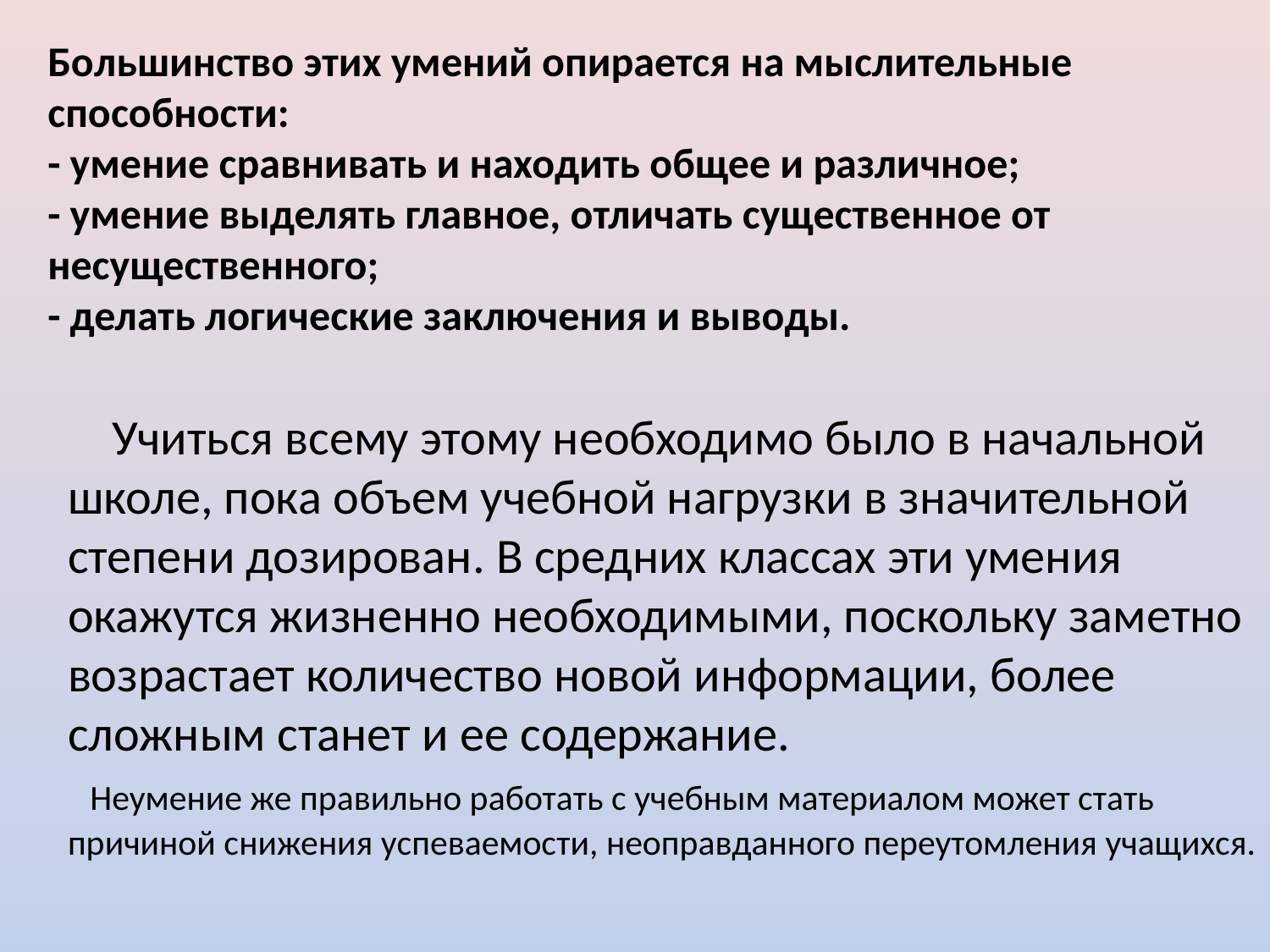

Большинство этих умений опирается на мыслительные способности:
- умение сравнивать и находить общее и различное;
- умение выделять главное, отличать существенное от несущественного;
- делать логические заключения и выводы.
    Учиться всему этому необходимо было в начальной школе, пока объем учебной нагрузки в значительной степени дозирован. В средних классах эти умения окажутся жизненно необходимыми, поскольку заметно возрастает количество новой информации, более сложным станет и ее содержание.
  Неумение же правильно работать с учебным материалом может стать причиной снижения успеваемости, неоправданного переутомления учащихся.